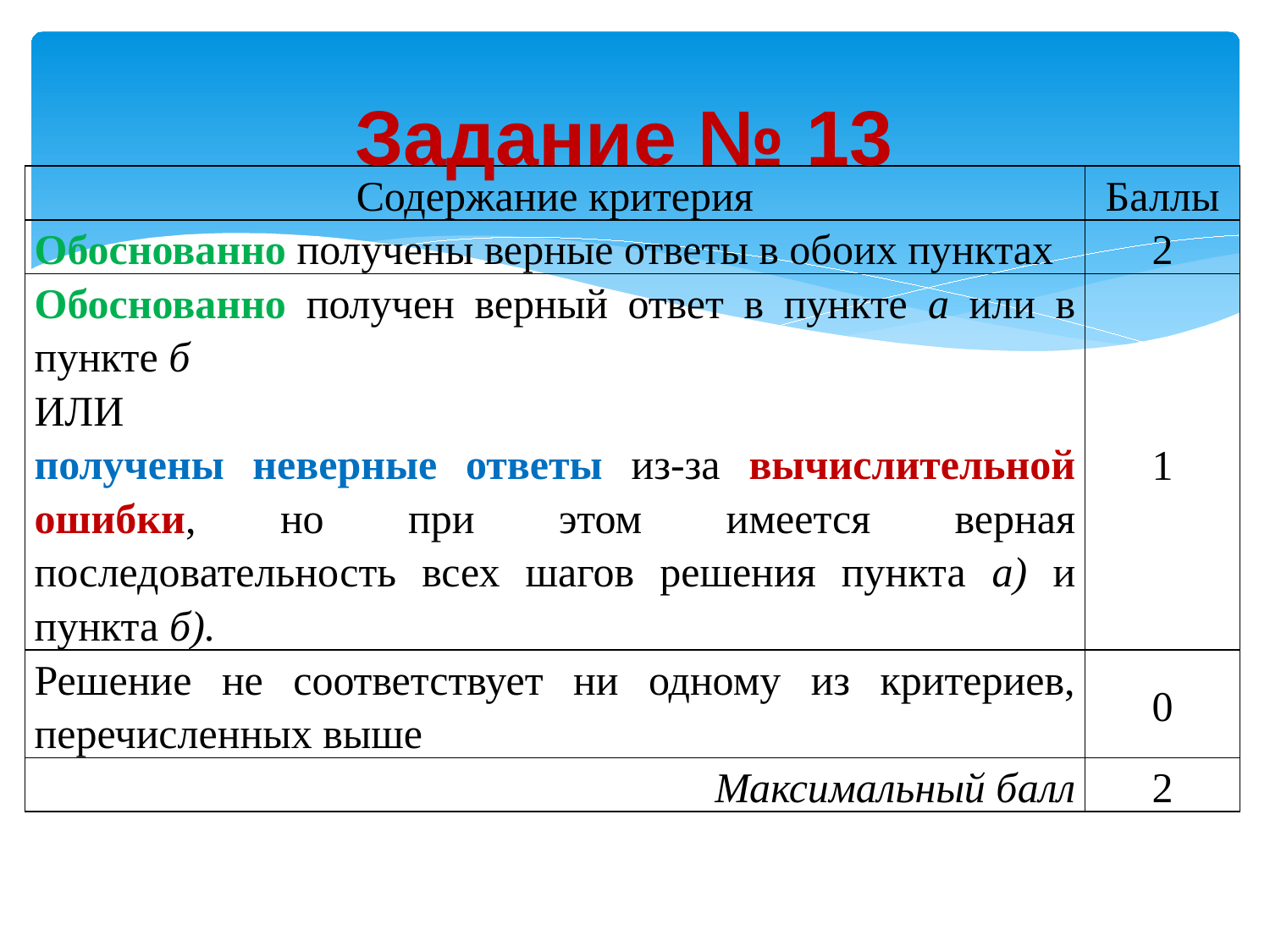

# Задание № 13
| Содержание критерия | Баллы |
| --- | --- |
| Обоснованно получены верные ответы в обоих пунктах | 2 |
| Обоснованно получен верный ответ в пункте а или в пункте б ИЛИ получены неверные ответы из-за вычислительной ошибки, но при этом имеется верная последовательность всех шагов решения пункта а) и пункта б). | 1 |
| Решение не соответствует ни одному из критериев, перечисленных выше | 0 |
| Максимальный балл | 2 |